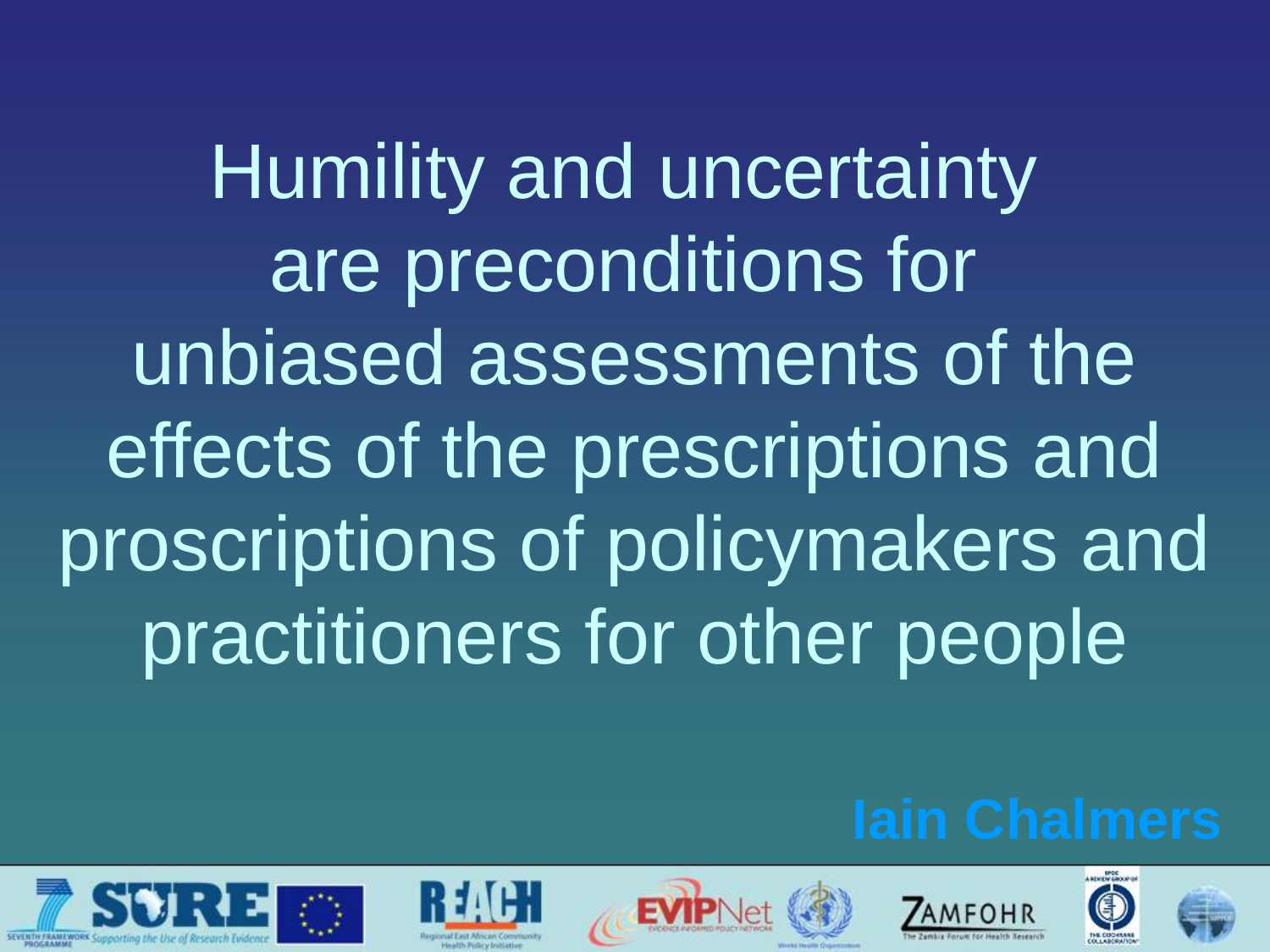

# Humility and uncertainty are preconditions for unbiased assessments of the effects of the prescriptions and proscriptions of policymakers and practitioners for other people
Iain Chalmers